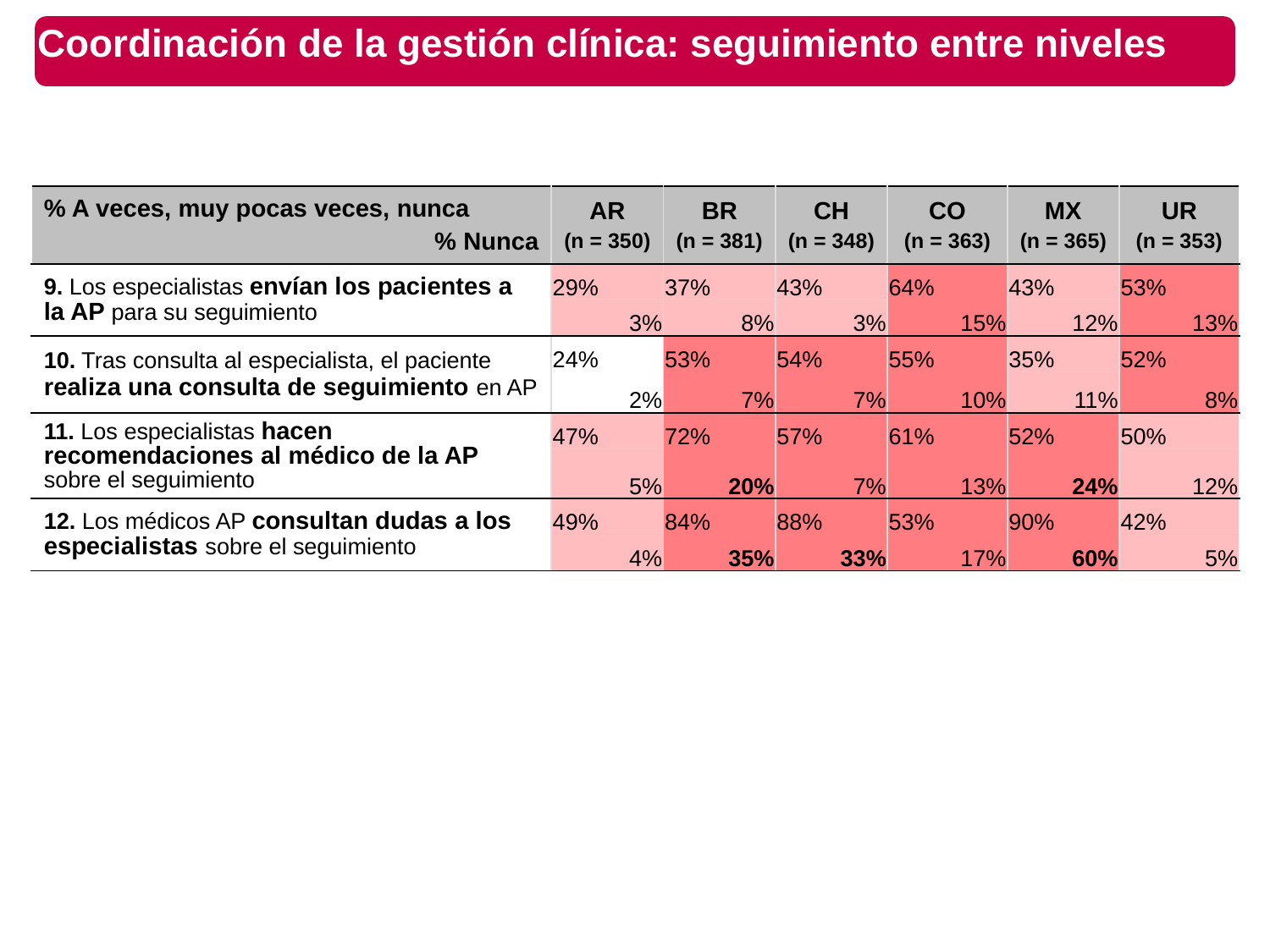

Coordinación de la gestión clínica: seguimiento entre niveles
| % A veces, muy pocas veces, nunca % Nunca | AR (n = 350) | BR (n = 381) | CH (n = 348) | CO (n = 363) | MX (n = 365) | UR (n = 353) |
| --- | --- | --- | --- | --- | --- | --- |
| 9. Los especialistas envían los pacientes a la AP para su seguimiento | 29% | 37% | 43% | 64% | 43% | 53% |
|  | 3% | 8% | 3% | 15% | 12% | 13% |
| 10. Tras consulta al especialista, el paciente realiza una consulta de seguimiento en AP | 24% | 53% | 54% | 55% | 35% | 52% |
|  | 2% | 7% | 7% | 10% | 11% | 8% |
| 11. Los especialistas hacen recomendaciones al médico de la AP sobre el seguimiento | 47% | 72% | 57% | 61% | 52% | 50% |
|  | 5% | 20% | 7% | 13% | 24% | 12% |
| 12. Los médicos AP consultan dudas a los especialistas sobre el seguimiento | 49% | 84% | 88% | 53% | 90% | 42% |
|  | 4% | 35% | 33% | 17% | 60% | 5% |